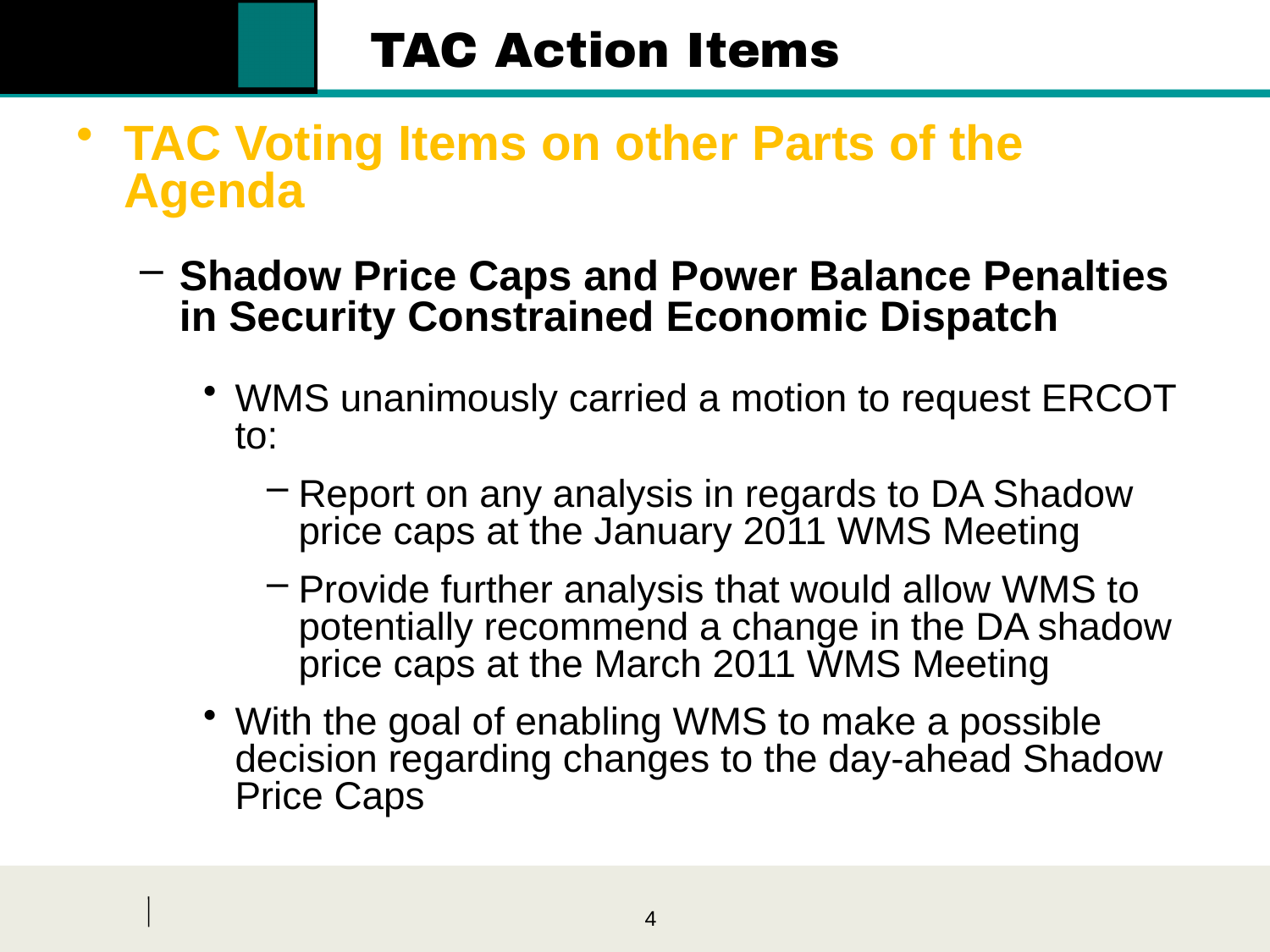

# TAC Action Items
TAC Voting Items on other Parts of the Agenda

Shadow Price Caps and Power Balance Penalties in Security Constrained Economic Dispatch
WMS unanimously carried a motion to request ERCOT to:
Report on any analysis in regards to DA Shadow price caps at the January 2011 WMS Meeting
Provide further analysis that would allow WMS to potentially recommend a change in the DA shadow price caps at the March 2011 WMS Meeting
With the goal of enabling WMS to make a possible decision regarding changes to the day-ahead Shadow Price Caps